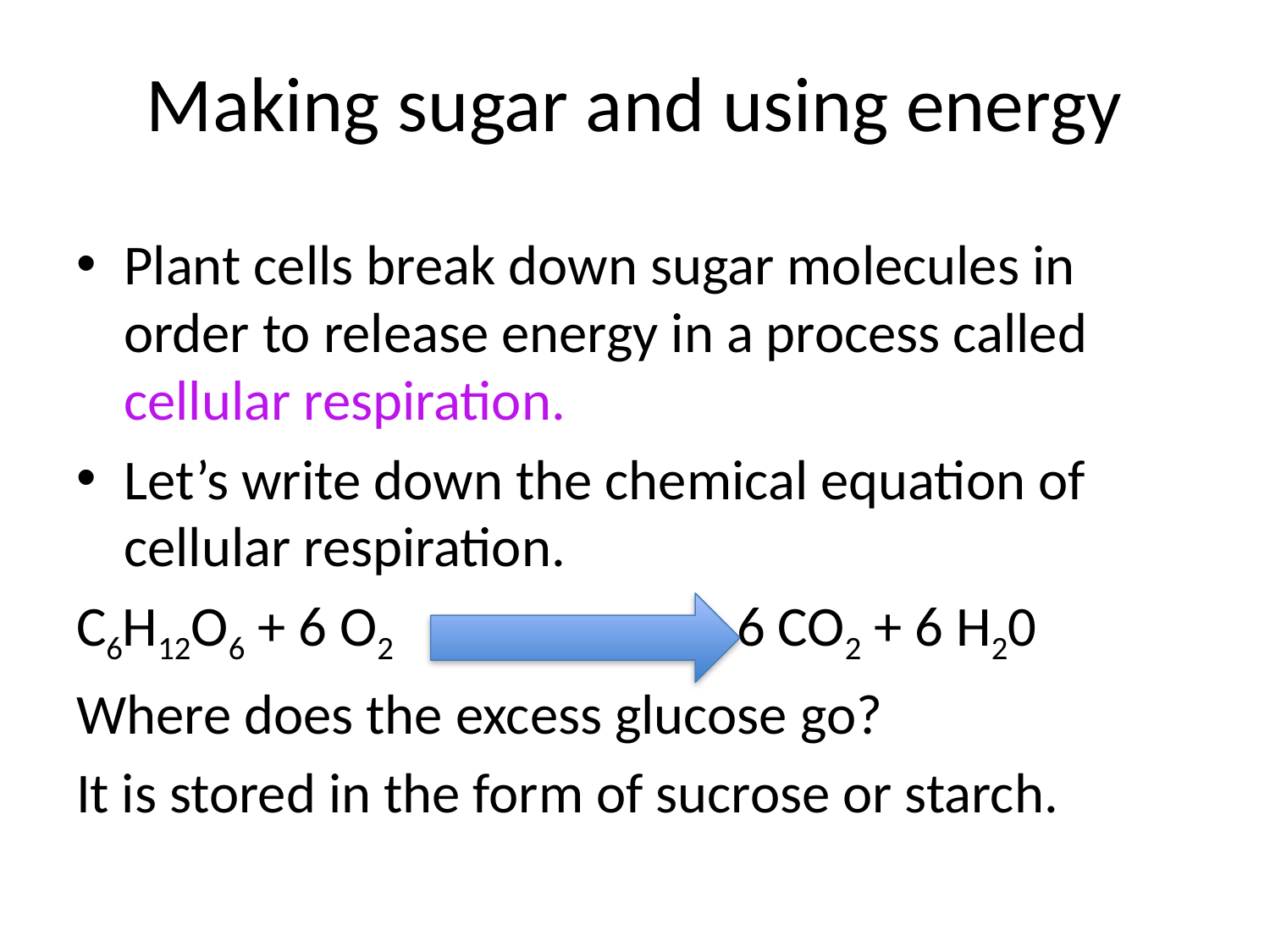

# Making sugar and using energy
Plant cells break down sugar molecules in order to release energy in a process called cellular respiration.
Let’s write down the chemical equation of cellular respiration.
C6H12O6 + 6 O2                           6 CO2 + 6 H20
Where does the excess glucose go?
It is stored in the form of sucrose or starch.